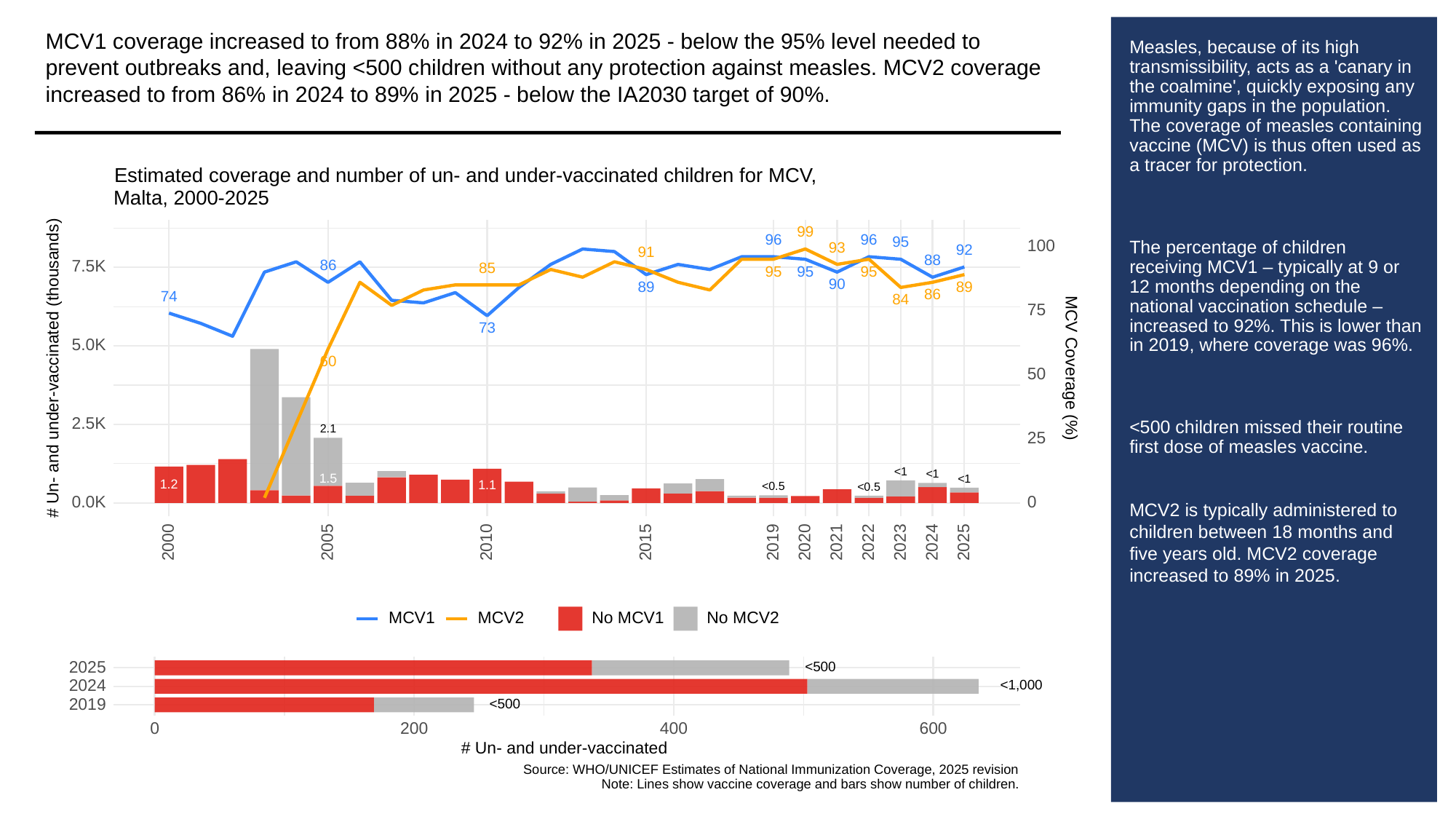

MCV1 coverage increased to from 88% in 2024 to 92% in 2025 - below the 95% level needed to prevent outbreaks and, leaving <500 children without any protection against measles. MCV2 coverage increased to from 86% in 2024 to 89% in 2025 - below the IA2030 target of 90%.
# Measles, because of its high transmissibility, acts as a 'canary in the coalmine', quickly exposing any immunity gaps in the population. The coverage of measles containing vaccine (MCV) is thus often used as a tracer for protection.

The percentage of children receiving MCV1 – typically at 9 or 12 months depending on the national vaccination schedule – increased to 92%. This is lower than in 2019, where coverage was 96%.

<500 children missed their routine first dose of measles vaccine.

MCV2 is typically administered to children between 18 months and five years old. MCV2 coverage increased to 89% in 2025.

Estimated coverage and number of un- and under-vaccinated children for MCV,
Malta, 2000-2025

99

96
96
95
100
93
92
91

88
86
7.5K
85
95
95
95

90
89
89
86
74
84
75

73
5.0K

60
# Un- and under-vaccinated (thousands)
MCV Coverage (%)
50

2.5K

2.1
25

<1

<1

1.5

<1

1.2

1.1

<0.5

<0.5

0.0K
0

2023
2000
2005
2010
2015
2019
2020
2021
2022
2024
2025

MCV1
MCV2
No MCV1
No MCV2

2025
<500

<1,000
2024

2019
<500

0
200
400
600
# Un- and under-vaccinated
Source: WHO/UNICEF Estimates of National Immunization Coverage, 2025 revision
Note: Lines show vaccine coverage and bars show number of children.